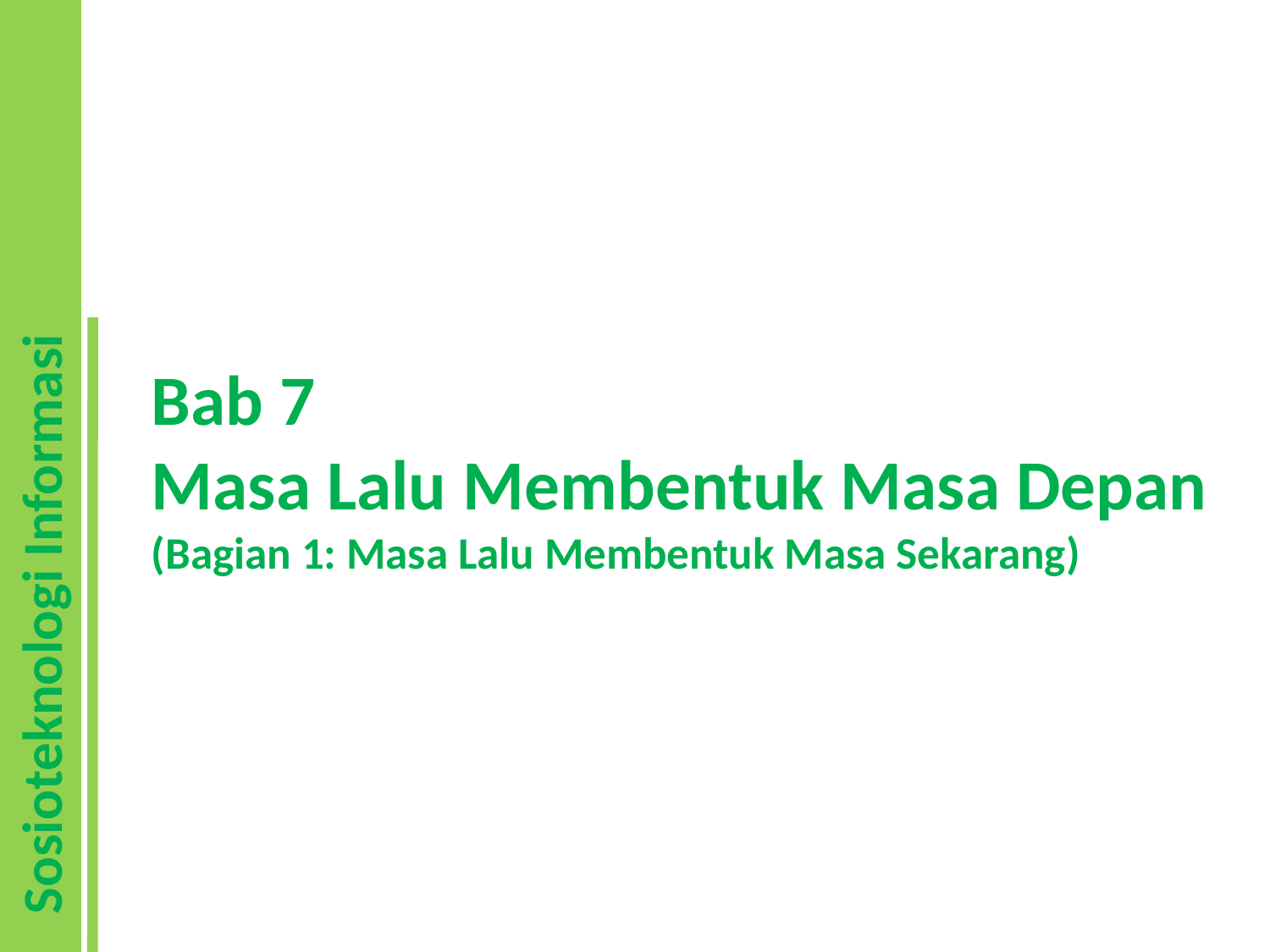

# Bab 7 Masa Lalu Membentuk Masa Depan (Bagian 1: Masa Lalu Membentuk Masa Sekarang)